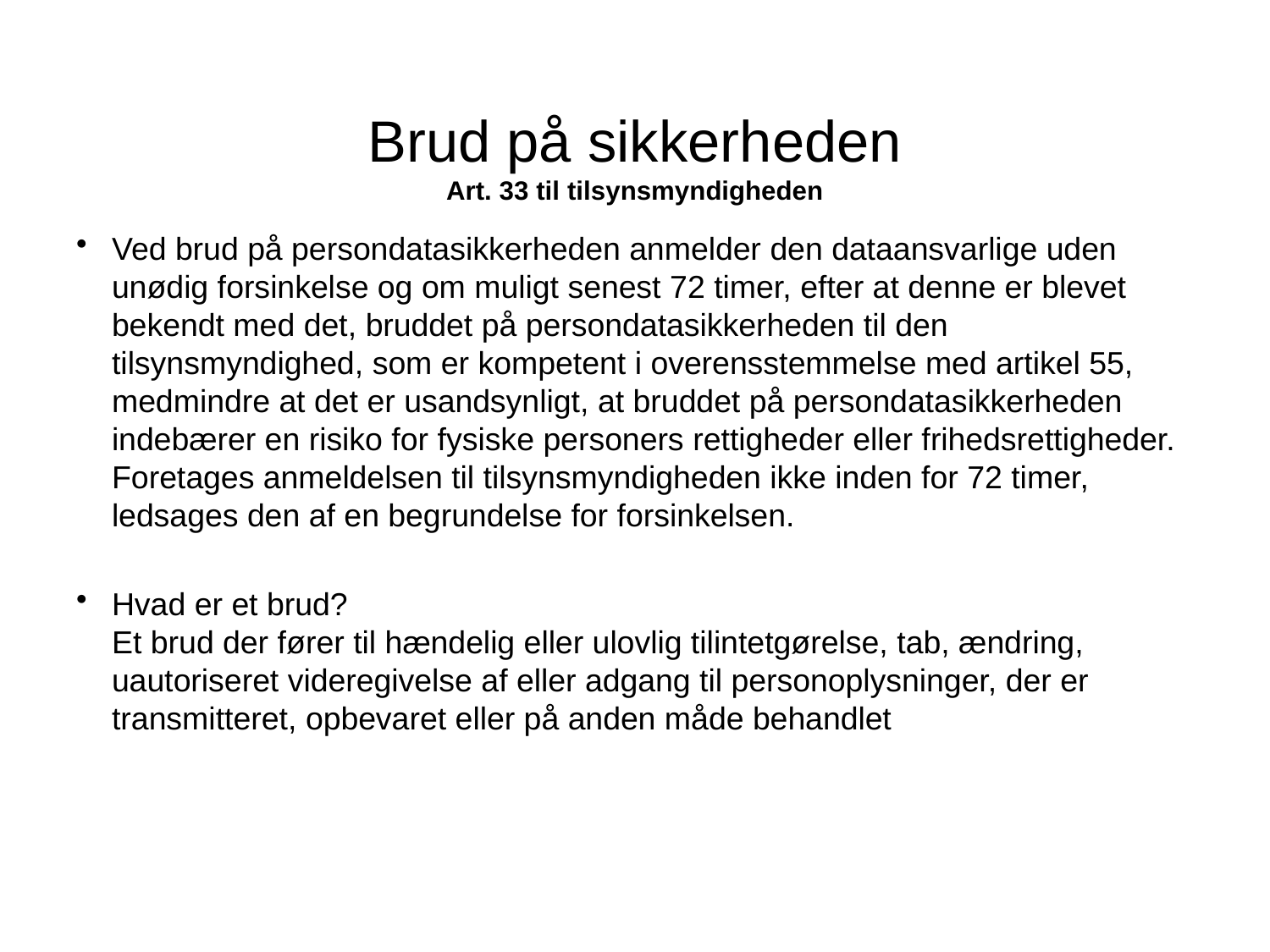

# Brud på sikkerheden Art. 33 til tilsynsmyndigheden
Ved brud på persondatasikkerheden anmelder den dataansvarlige uden unødig forsinkelse og om muligt senest 72 timer, efter at denne er blevet bekendt med det, bruddet på persondatasikkerheden til den tilsynsmyndighed, som er kompetent i overensstemmelse med artikel 55, medmindre at det er usandsynligt, at bruddet på persondatasikkerheden indebærer en risiko for fysiske personers rettigheder eller frihedsrettigheder. Foretages anmeldelsen til tilsynsmyndigheden ikke inden for 72 timer, ledsages den af en begrundelse for forsinkelsen.

Hvad er et brud?
Et brud der fører til hændelig eller ulovlig tilintetgørelse, tab, ændring, uautoriseret videregivelse af eller adgang til personoplysninger, der er transmitteret, opbevaret eller på anden måde behandlet